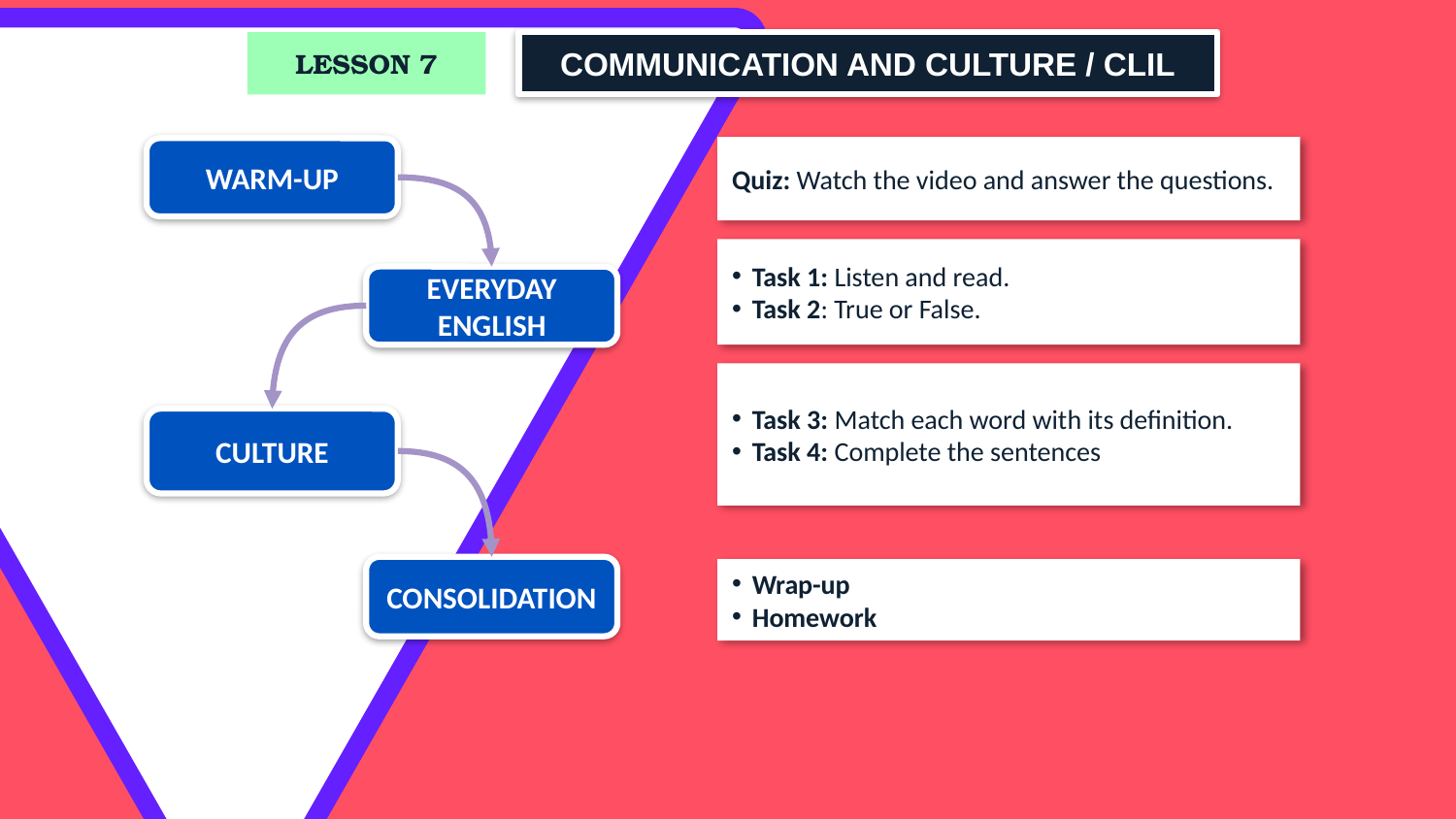

LESSON 7
COMMUNICATION AND CULTURE / CLIL
Quiz: Watch the video and answer the questions.
WARM-UP
Task 1: Listen and read.
Task 2: True or False.
EVERYDAY ENGLISH
Task 3: Match each word with its definition.
Task 4: Complete the sentences
CULTURE
CONSOLIDATION
Wrap-up
Homework